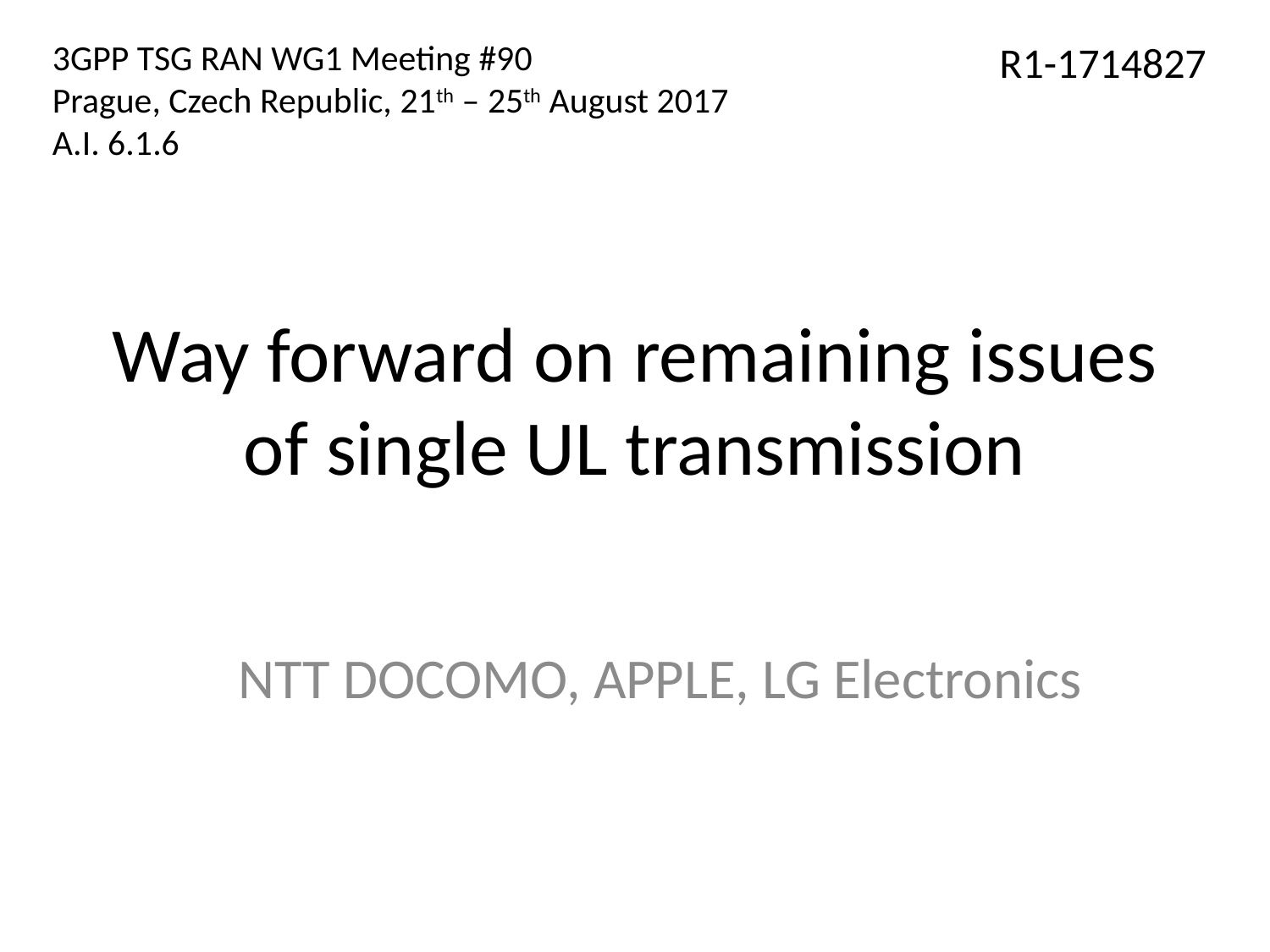

3GPP TSG RAN WG1 Meeting #90
Prague, Czech Republic, 21th – 25th August 2017
A.I. 6.1.6
R1-1714827
# Way forward on remaining issues of single UL transmission
NTT DOCOMO, APPLE, LG Electronics